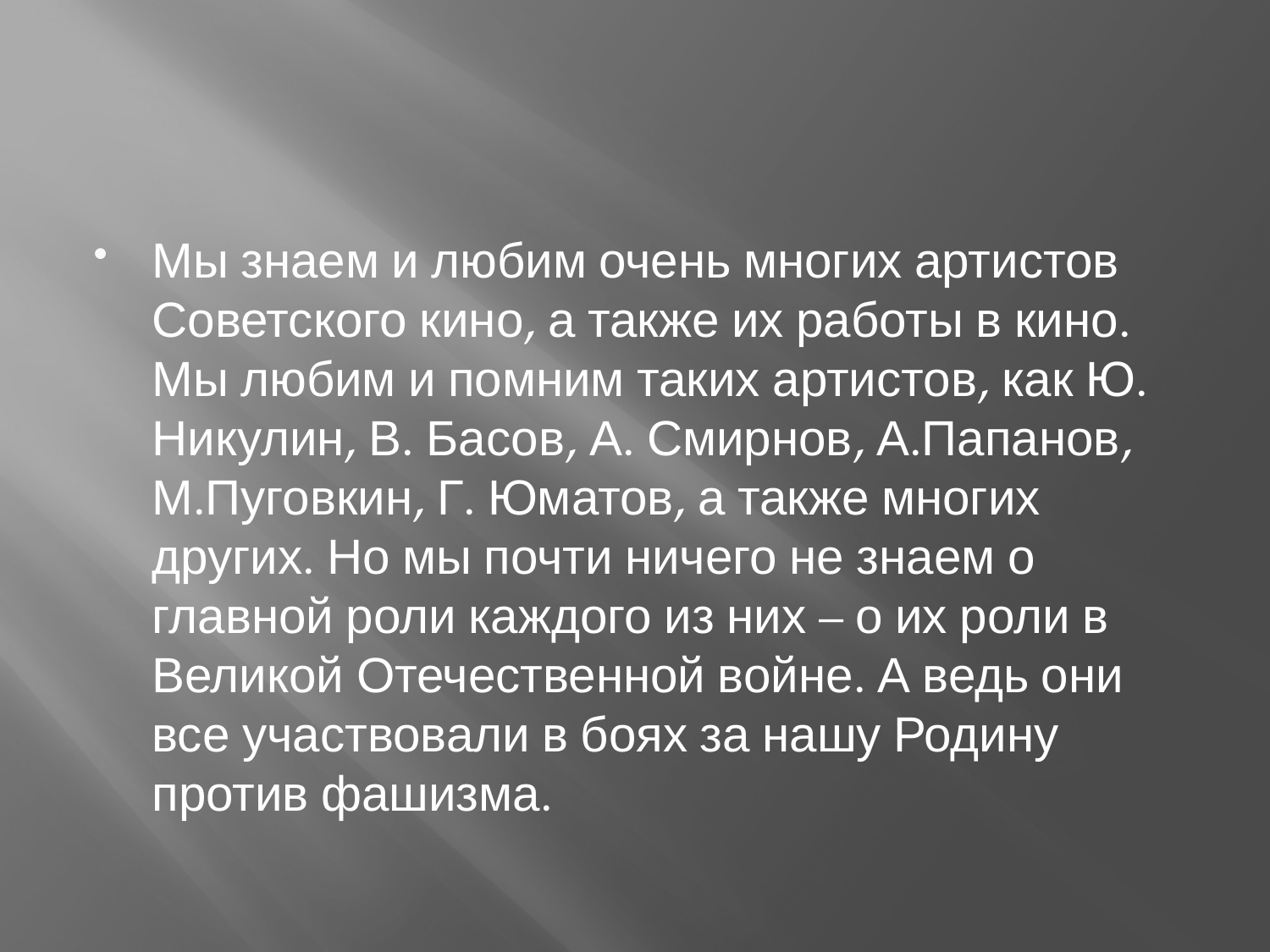

#
Мы знаем и любим очень многих артистов Советского кино, а также их работы в кино. Мы любим и помним таких артистов, как Ю. Никулин, В. Басов, А. Смирнов, А.Папанов, М.Пуговкин, Г. Юматов, а также многих других. Но мы почти ничего не знаем о главной роли каждого из них – о их роли в Великой Отечественной войне. А ведь они все участвовали в боях за нашу Родину против фашизма.